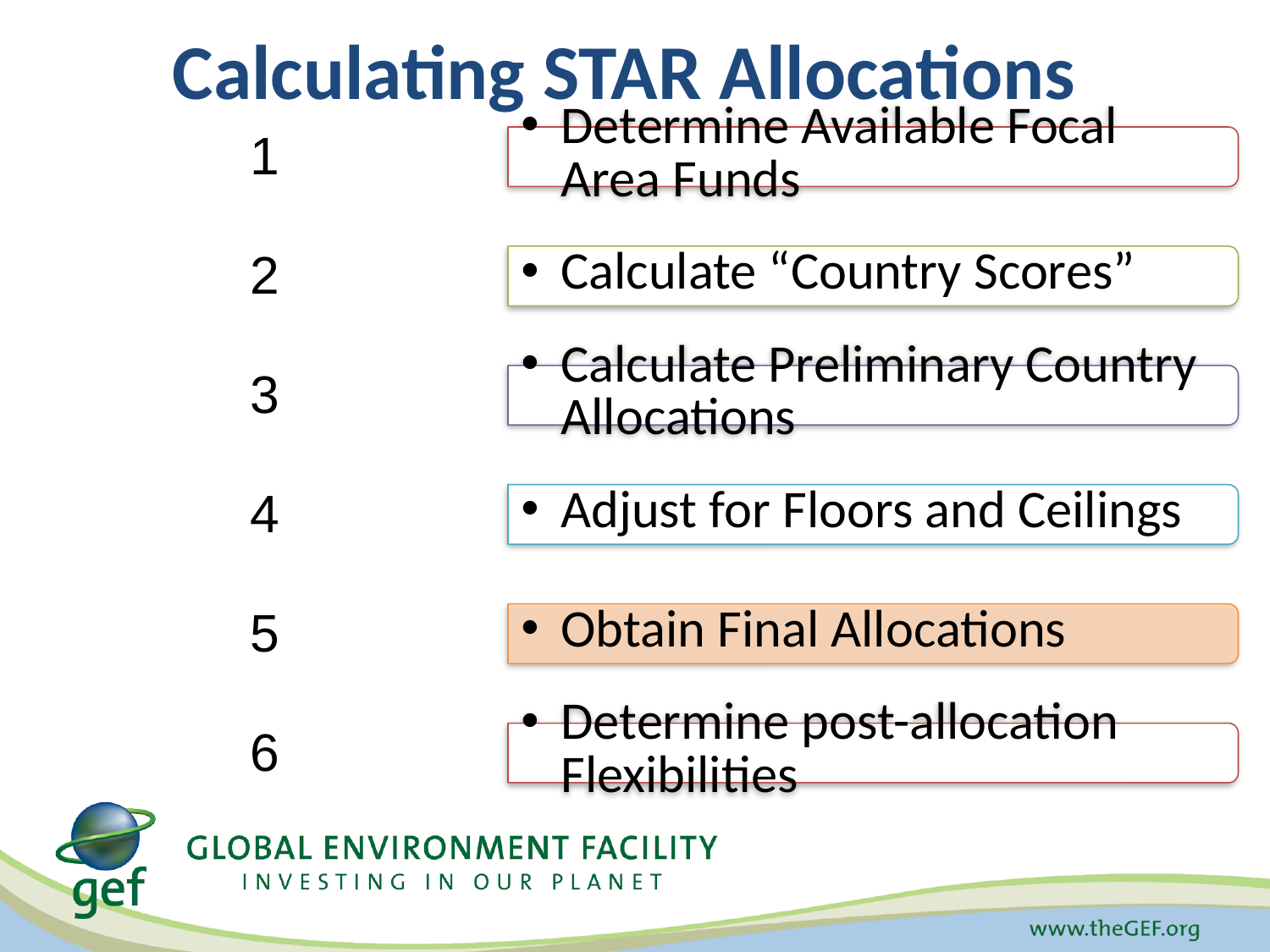

# Calculating STAR Allocations
1
Determine Available Focal Area Funds
2
Calculate “Country Scores”
3
Calculate Preliminary Country Allocations
4
Adjust for Floors and Ceilings
5
Obtain Final Allocations
6
Determine post-allocation Flexibilities